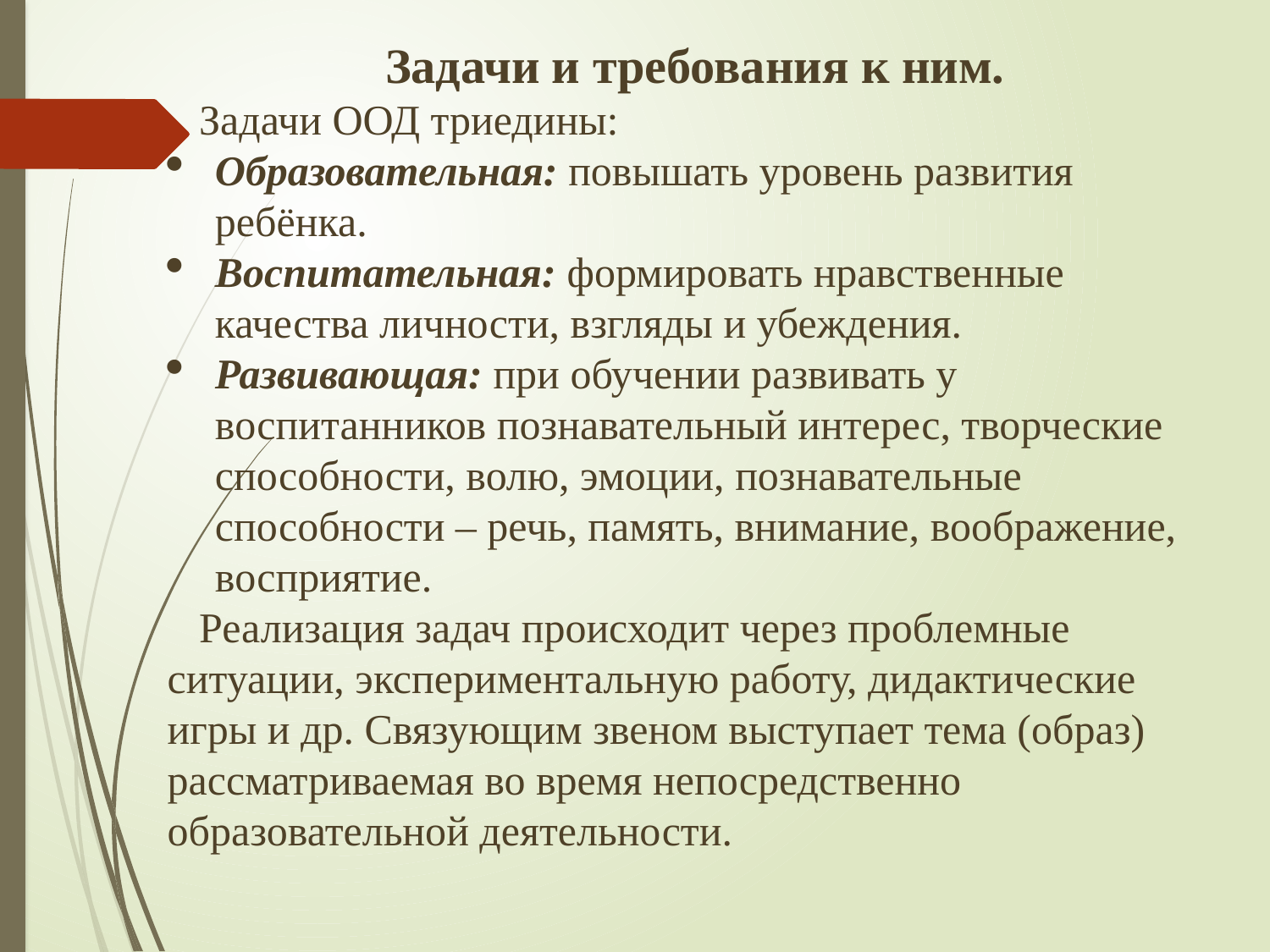

Задачи и требования к ним.
   Задачи ООД триедины:
Образовательная: повышать уровень развития ребёнка.
Воспитательная: формировать нравственные качества личности, взгляды и убеждения.
Развивающая: при обучении развивать у воспитанников познавательный интерес, творческие способности, волю, эмоции, познавательные способности – речь, память, внимание, воображение, восприятие.
   Реализация задач происходит через проблемные ситуации, экспериментальную работу, дидактические игры и др. Связующим звеном выступает тема (образ) рассматриваемая во время непосредственно образовательной деятельности.